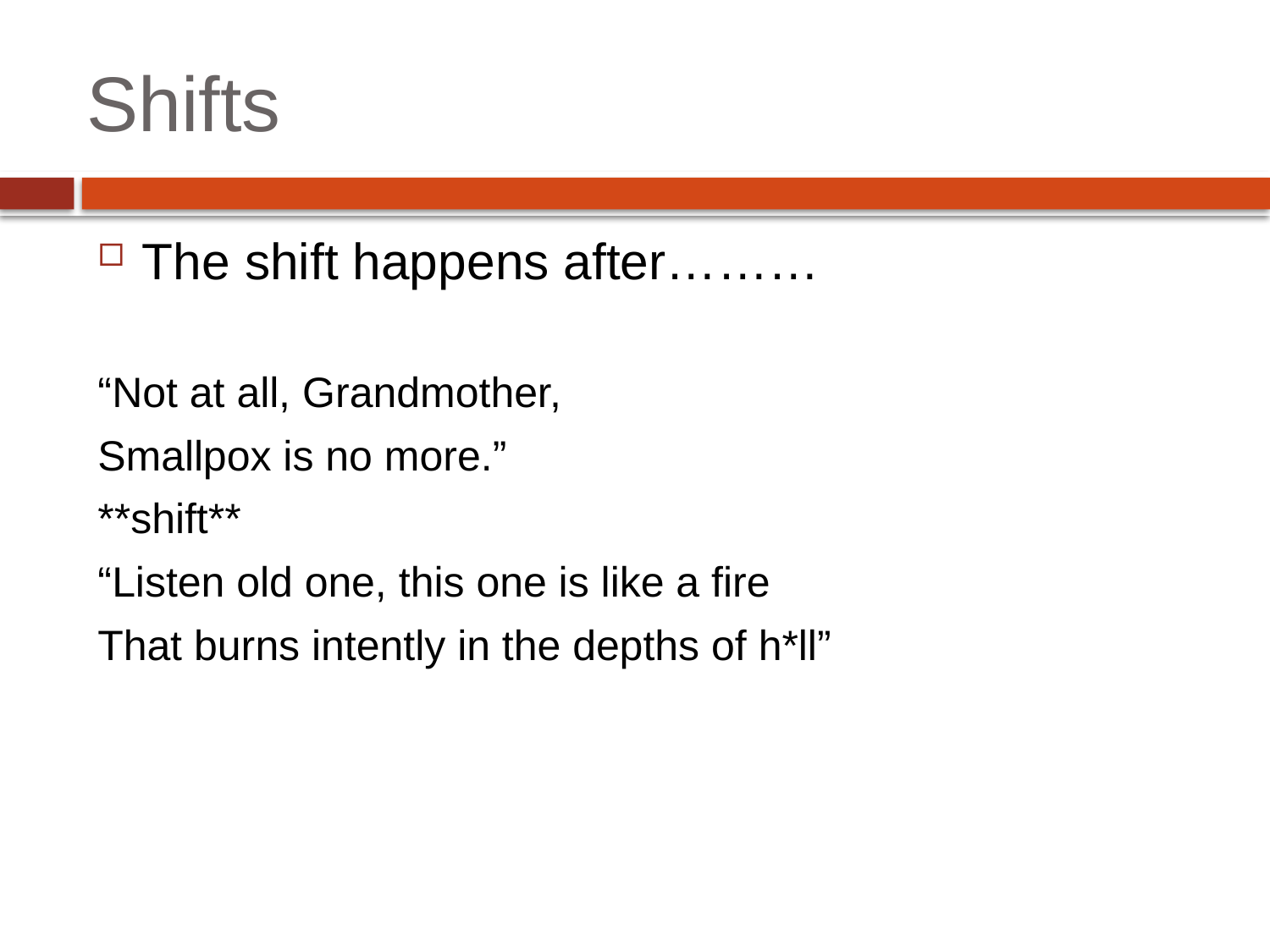

# Shifts
The shift happens after………

“Not at all, Grandmother,
Smallpox is no more.”
**shift**
“Listen old one, this one is like a fire
That burns intently in the depths of h*ll”